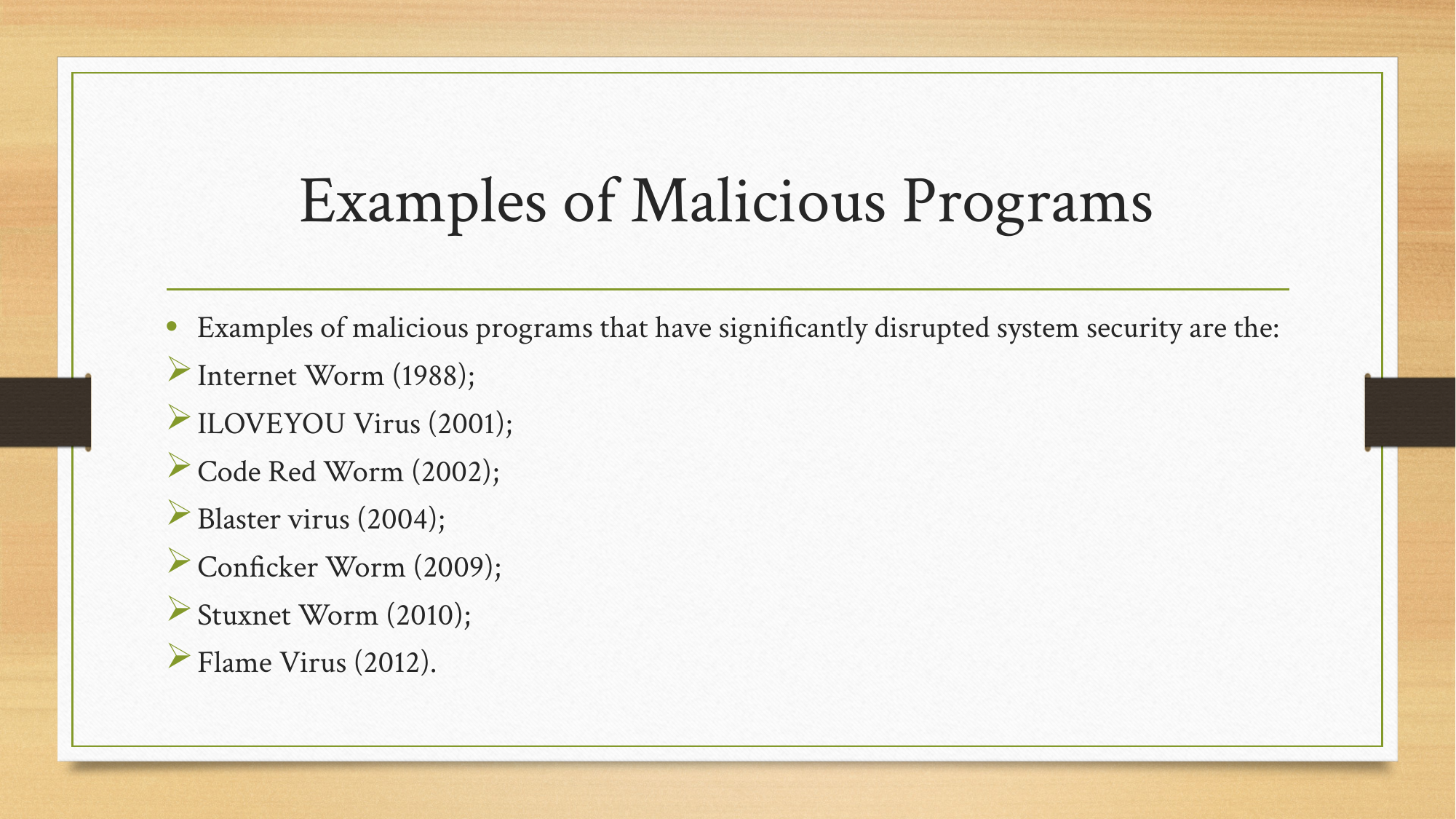

# Examples of Malicious Programs
Examples of malicious programs that have significantly disrupted system security are the:
Internet Worm (1988);
ILOVEYOU Virus (2001);
Code Red Worm (2002);
Blaster virus (2004);
Conficker Worm (2009);
Stuxnet Worm (2010);
Flame Virus (2012).